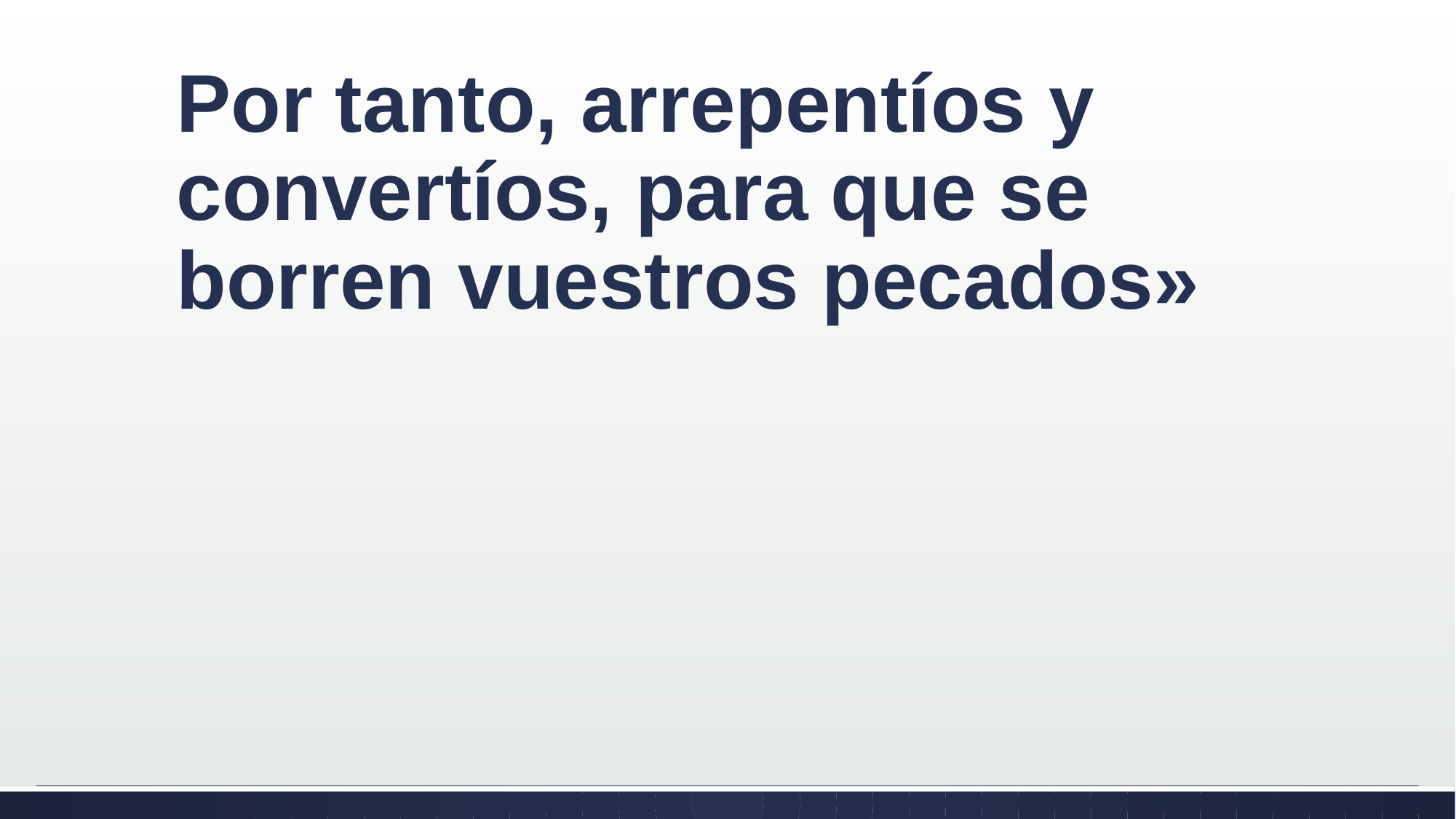

#
Por tanto, arrepentíos y convertíos, para que se borren vuestros pecados»